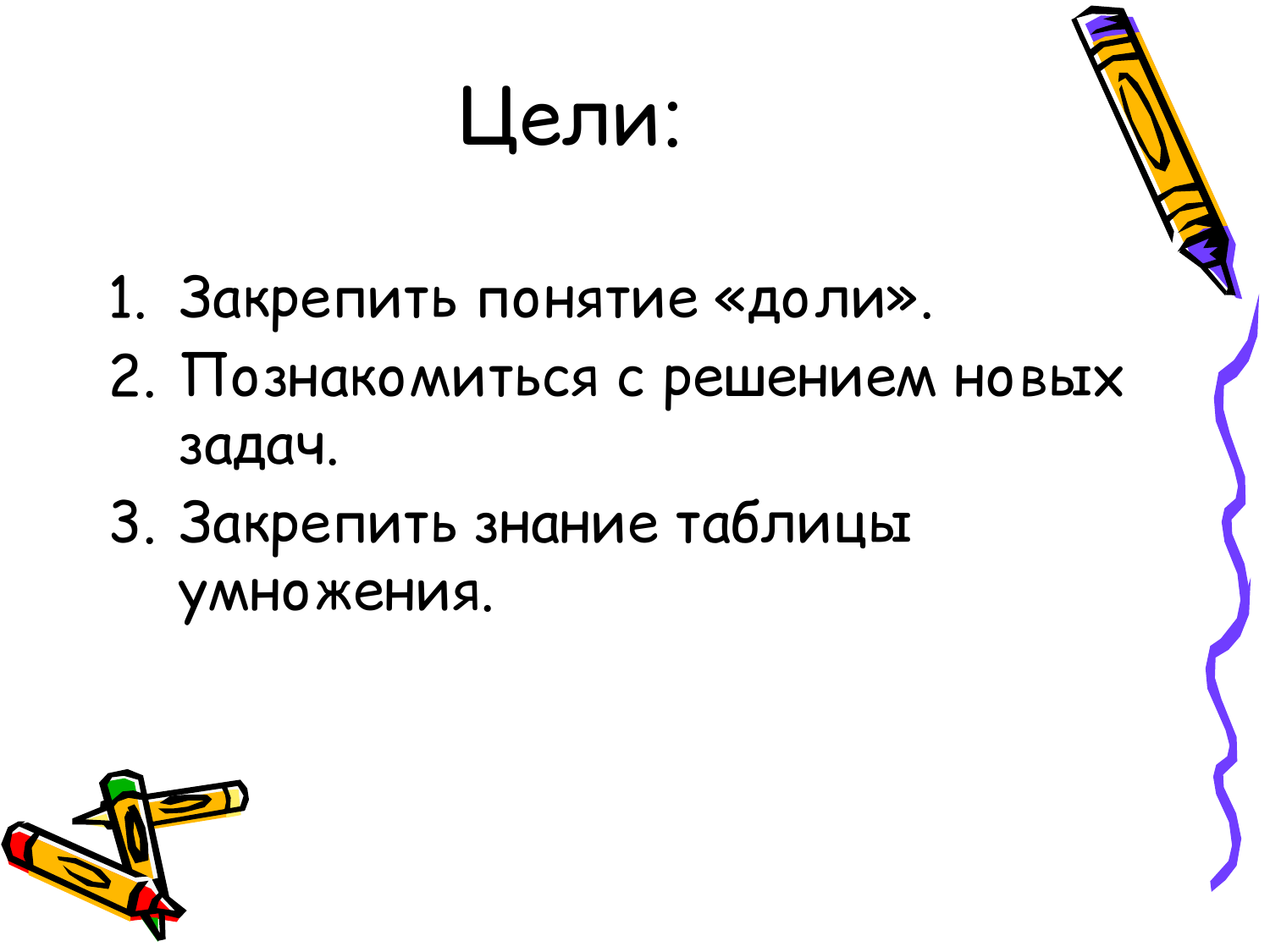

# Цели:
Закрепить понятие «доли».
Познакомиться с решением новых задач.
Закрепить знание таблицы умножения.